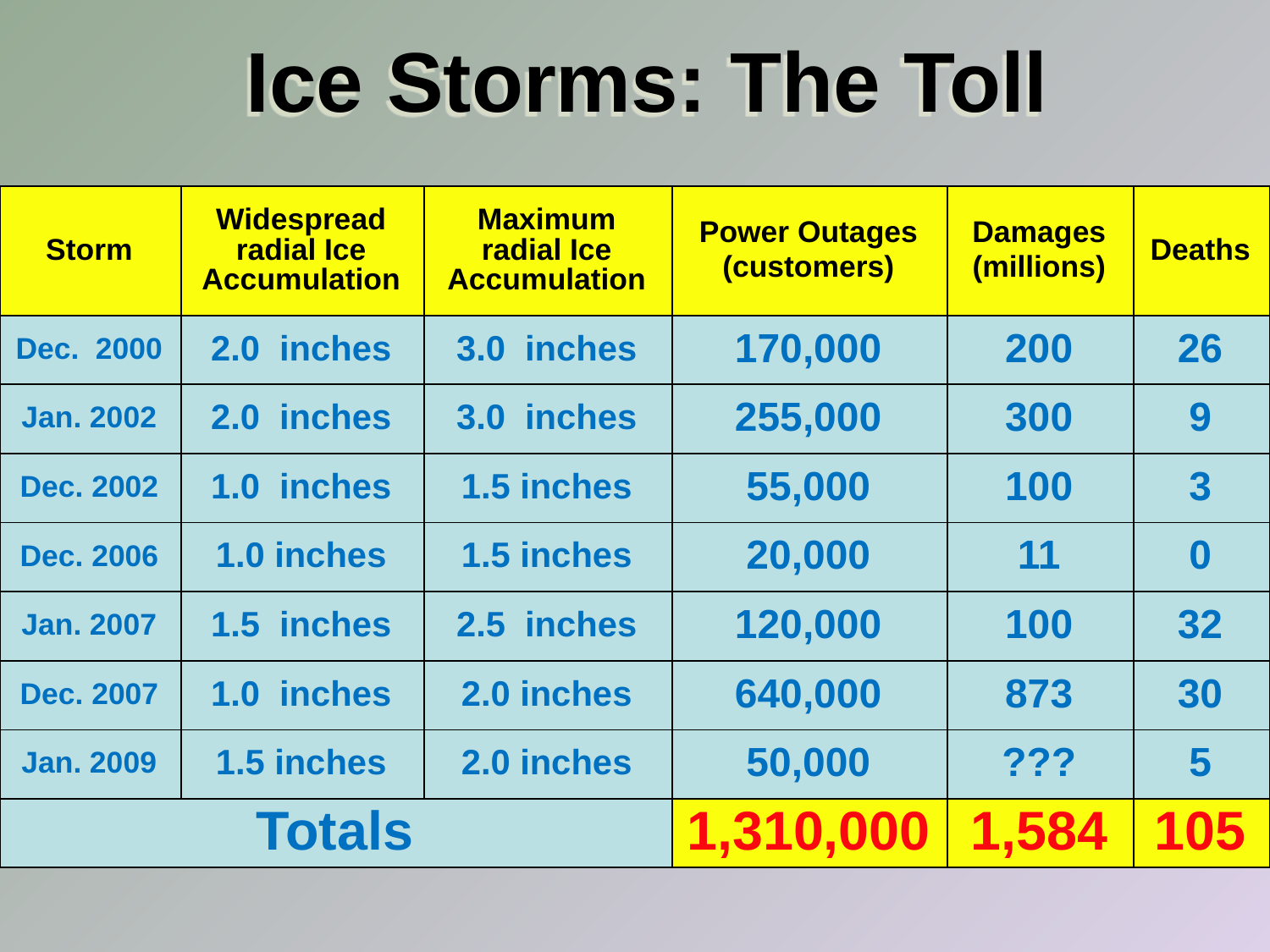

Ice Storms: The Toll
| Storm | Widespread radial Ice Accumulation | Maximum radial Ice Accumulation | Power Outages (customers) | Damages (millions) | Deaths |
| --- | --- | --- | --- | --- | --- |
| Dec. 2000 | 2.0 inches | 3.0 inches | 170,000 | 200 | 26 |
| Jan. 2002 | 2.0 inches | 3.0 inches | 255,000 | 300 | 9 |
| Dec. 2002 | 1.0 inches | 1.5 inches | 55,000 | 100 | 3 |
| Dec. 2006 | 1.0 inches | 1.5 inches | 20,000 | 11 | 0 |
| Jan. 2007 | 1.5 inches | 2.5 inches | 120,000 | 100 | 32 |
| Dec. 2007 | 1.0 inches | 2.0 inches | 640,000 | 873 | 30 |
| Jan. 2009 | 1.5 inches | 2.0 inches | 50,000 | ??? | 5 |
| Totals |  |  | 1,310,000 | 1,584 | 105 |